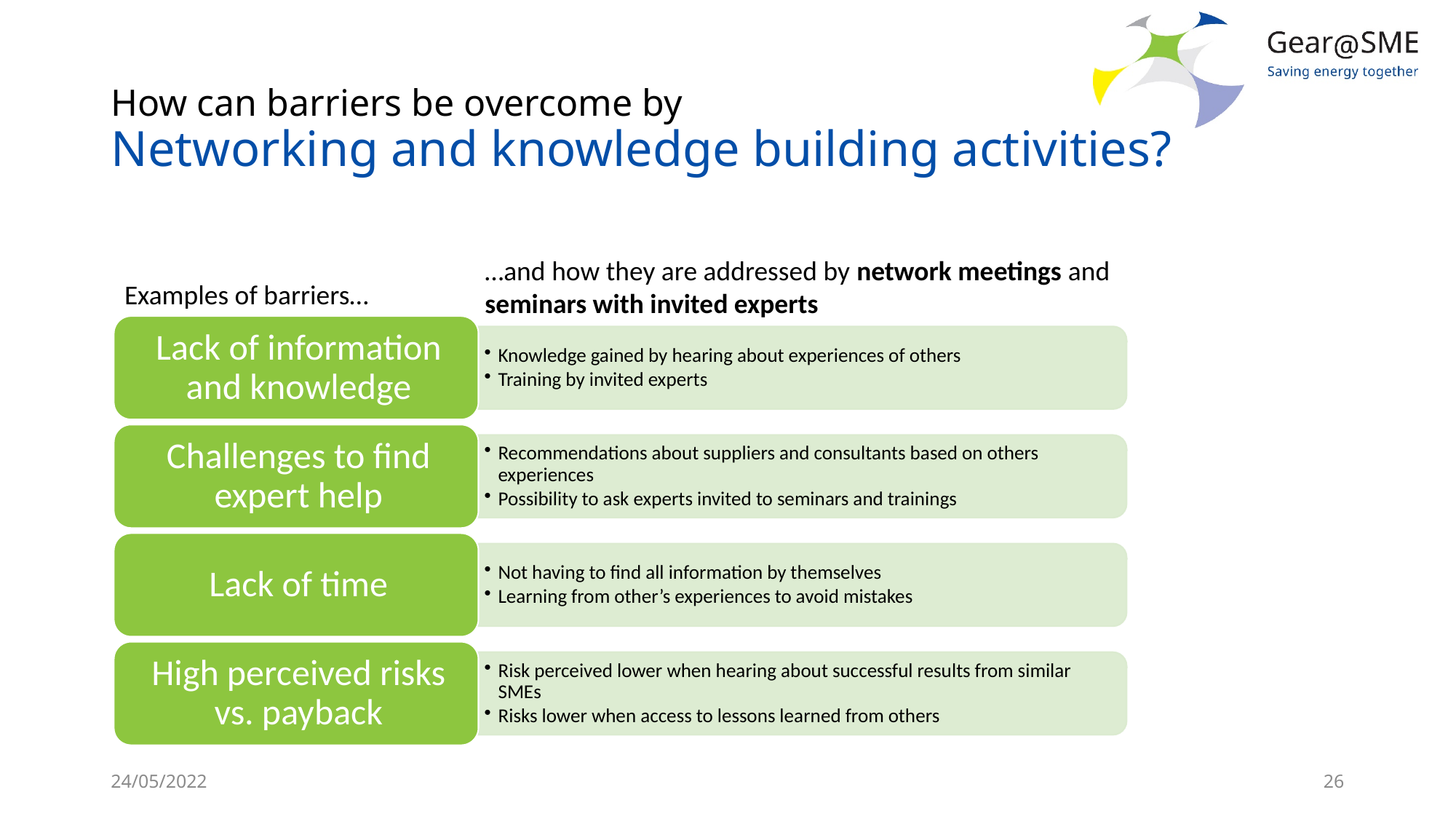

# How can barriers be overcome by Networking and knowledge building activities?
…and how they are addressed by network meetings and seminars with invited experts
Examples of barriers…
Knowledge gained by hearing about experiences of others
Training by invited experts
Lack of information and knowledge
Recommendations about suppliers and consultants based on others experiences
Possibility to ask experts invited to seminars and trainings
Challenges to find expert help
Not having to find all information by themselves
Learning from other’s experiences to avoid mistakes
Lack of time
Risk perceived lower when hearing about successful results from similar SMEs
Risks lower when access to lessons learned from others
High perceived risks vs. payback

24/05/2022
26